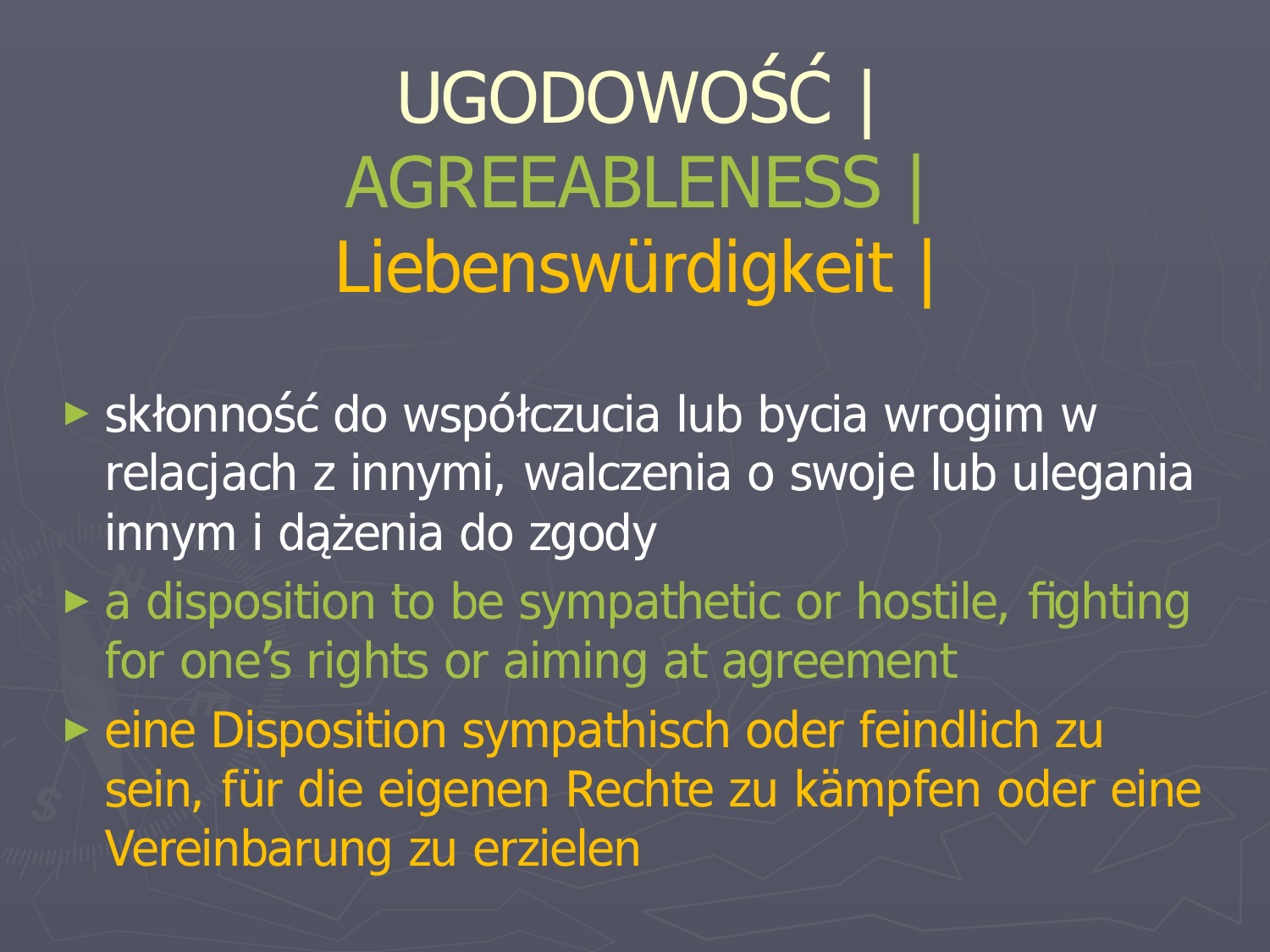

# UGODOWOŚĆ | AGREEABLENESS | Liebenswürdigkeit |
skłonność do współczucia lub bycia wrogim w relacjach z innymi, walczenia o swoje lub ulegania innym i dążenia do zgody
a disposition to be sympathetic or hostile, fighting for one’s rights or aiming at agreement
eine Disposition sympathisch oder feindlich zu sein, für die eigenen Rechte zu kämpfen oder eine Vereinbarung zu erzielen